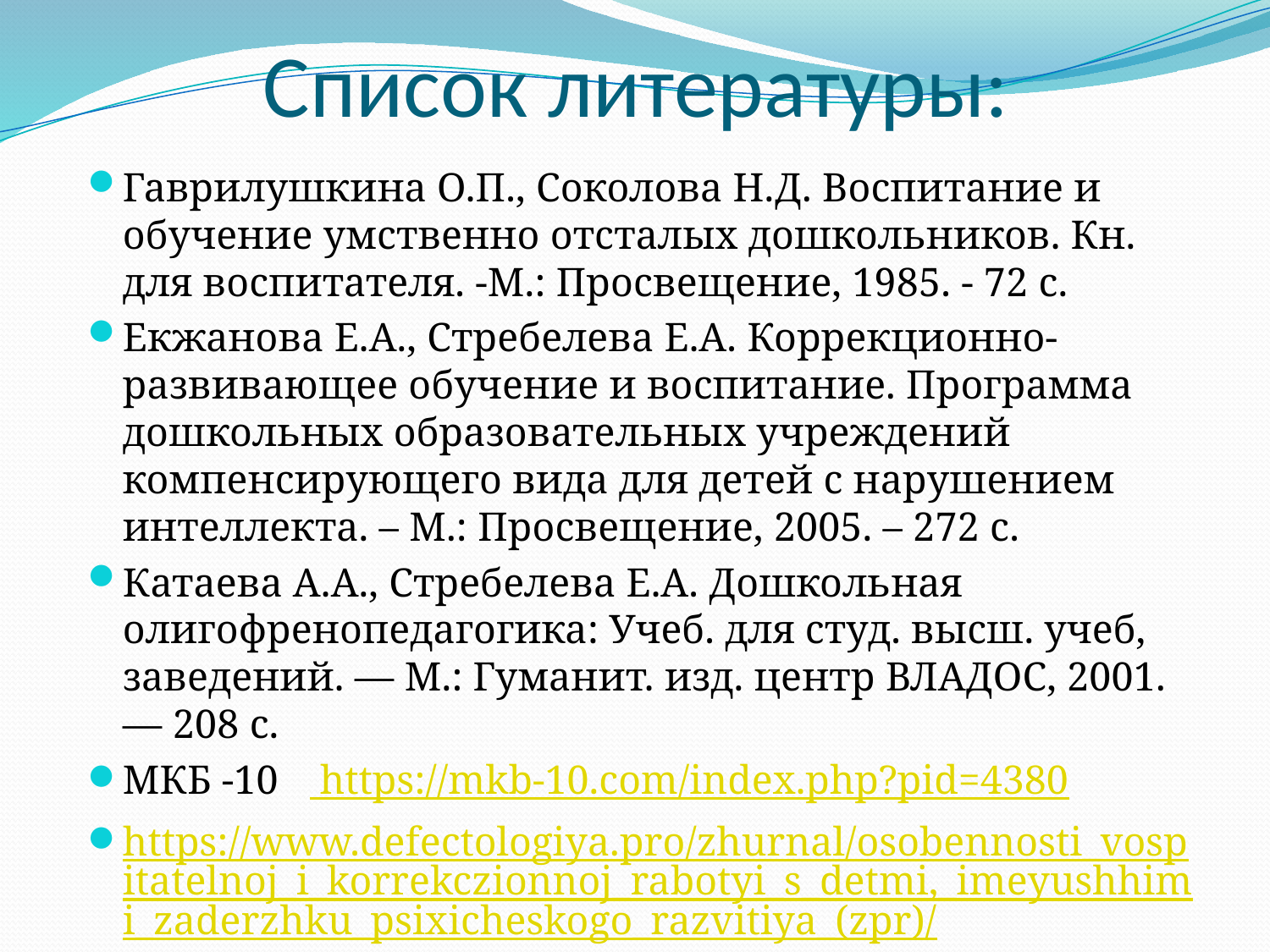

# Список литературы:
Гаврилушкина О.П., Соколова Н.Д. Воспитание и обучение умственно отсталых дошкольников. Кн. для воспитателя. -М.: Просвещение, 1985. - 72 с.
Екжанова Е.А., Стребелева Е.А. Коррекционно-развивающее обучение и воспитание. Программа дошкольных образовательных учреждений компенсирующего вида для детей с нарушением интеллекта. – М.: Просвещение, 2005. – 272 с.
Катаева А.А., Стребелева Е.А. Дошкольная олигофренопедагогика: Учеб. для студ. высш. учеб, заведений. — М.: Гуманит. изд. центр ВЛАДОС, 2001. — 208 с.
МКБ -10    https://mkb-10.com/index.php?pid=4380
https://www.defectologiya.pro/zhurnal/osobennosti_vospitatelnoj_i_korrekczionnoj_rabotyi_s_detmi,_imeyushhimi_zaderzhku_psixicheskogo_razvitiya_(zpr)/